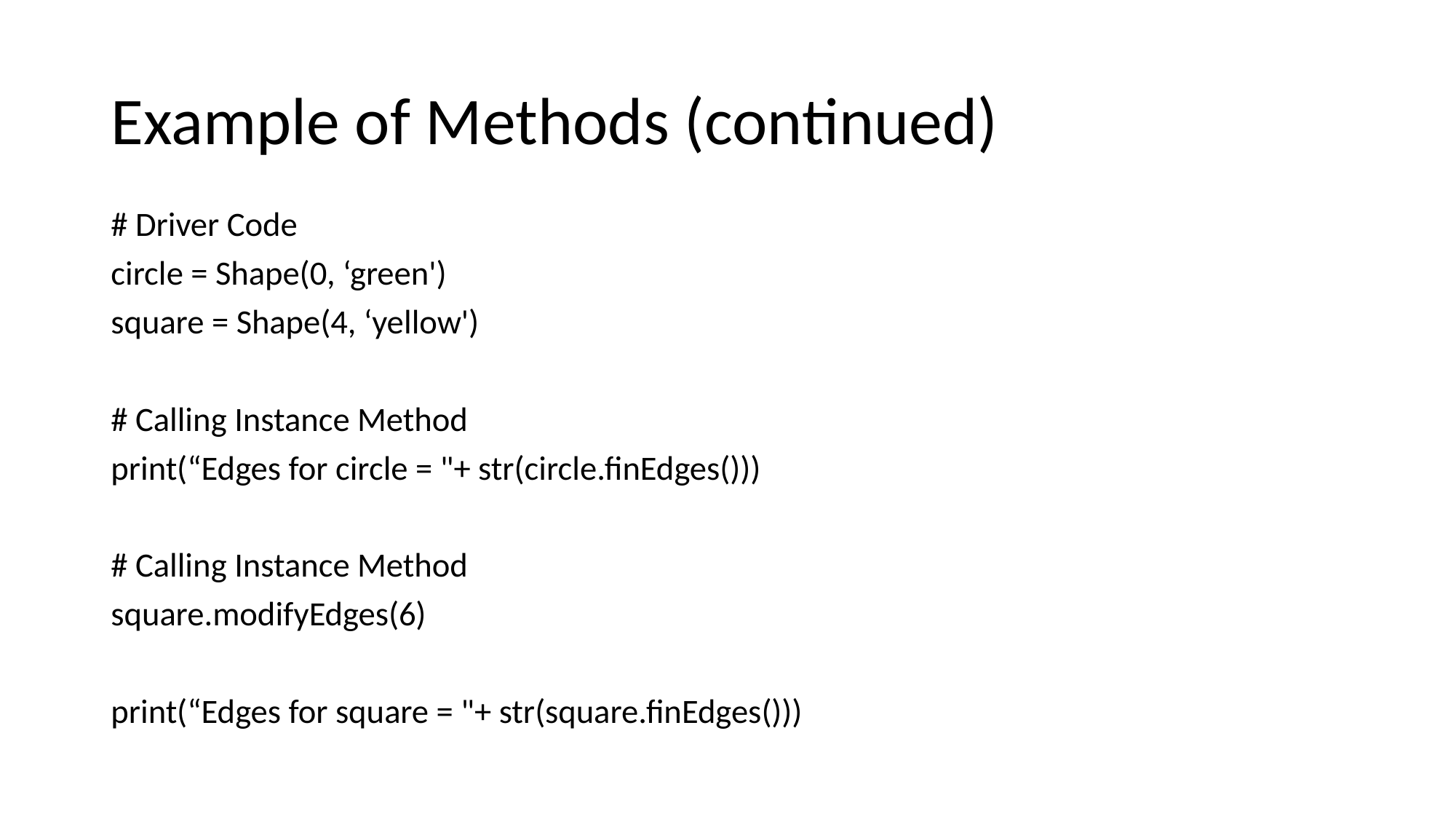

# Example of Methods (continued)
# Driver Code
circle = Shape(0, ‘green')
square = Shape(4, ‘yellow')

# Calling Instance Method
print(“Edges for circle = "+ str(circle.finEdges()))

# Calling Instance Method
square.modifyEdges(6)

print(“Edges for square = "+ str(square.finEdges()))